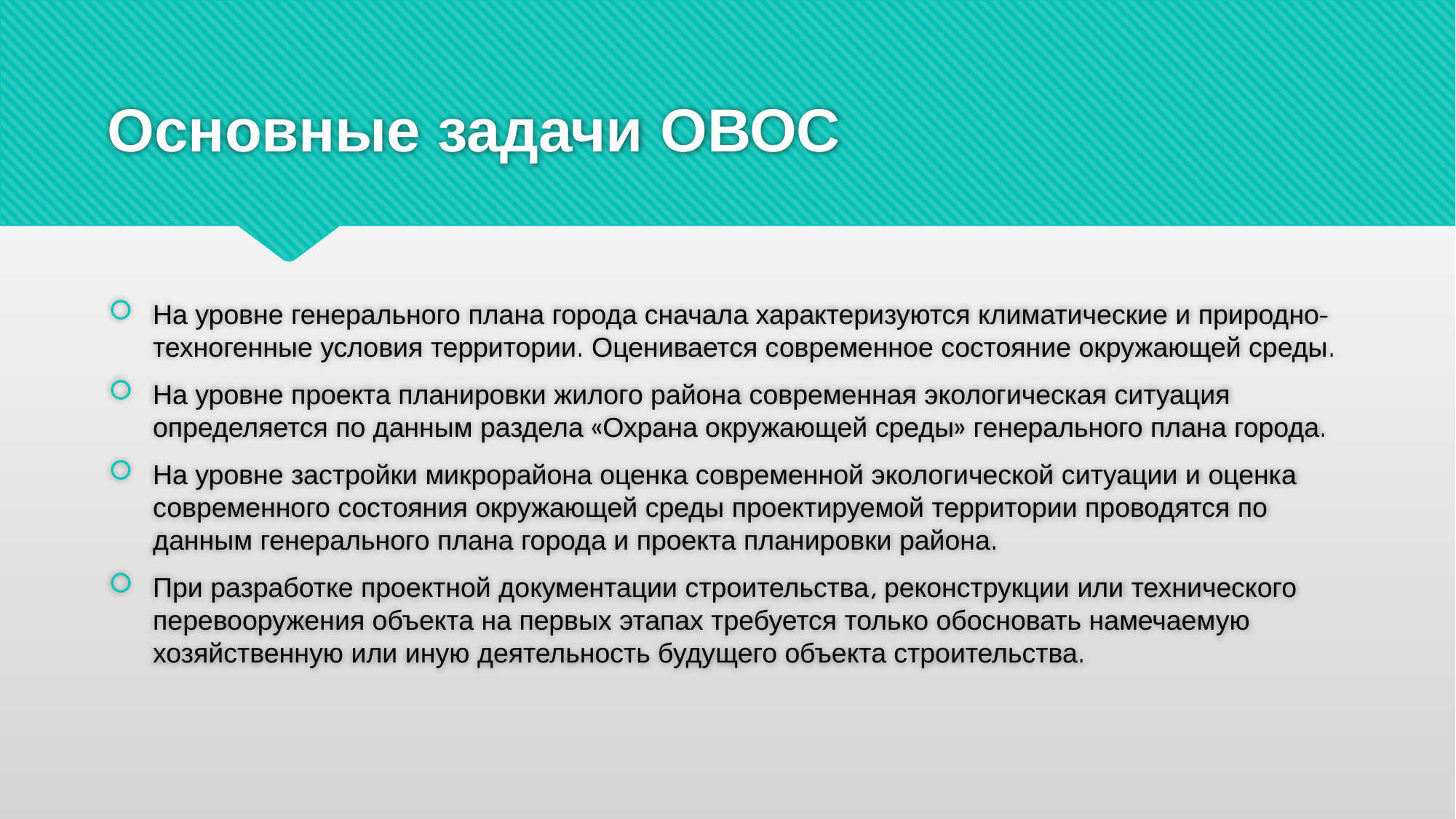

# Основные задачи ОВОС
На уровне генерального плана города сначала характеризуются климатические и природно-техногенные условия территории. Оценивается современное состояние окружающей среды.
На уровне проекта планировки жилого района современная экологическая ситуация определяется по данным раздела «Охрана окружающей среды» генерального плана города.
На уровне застройки микрорайона оценка современной экологической ситуации и оценка современного состояния окружающей среды проектируемой территории проводятся по данным генерального плана города и проекта планировки района.
При разработке проектной документации строительства, реконструкции или технического перевооружения объекта на первых этапах требуется только обосновать намечаемую хозяйственную или иную деятельность будущего объекта строительства.